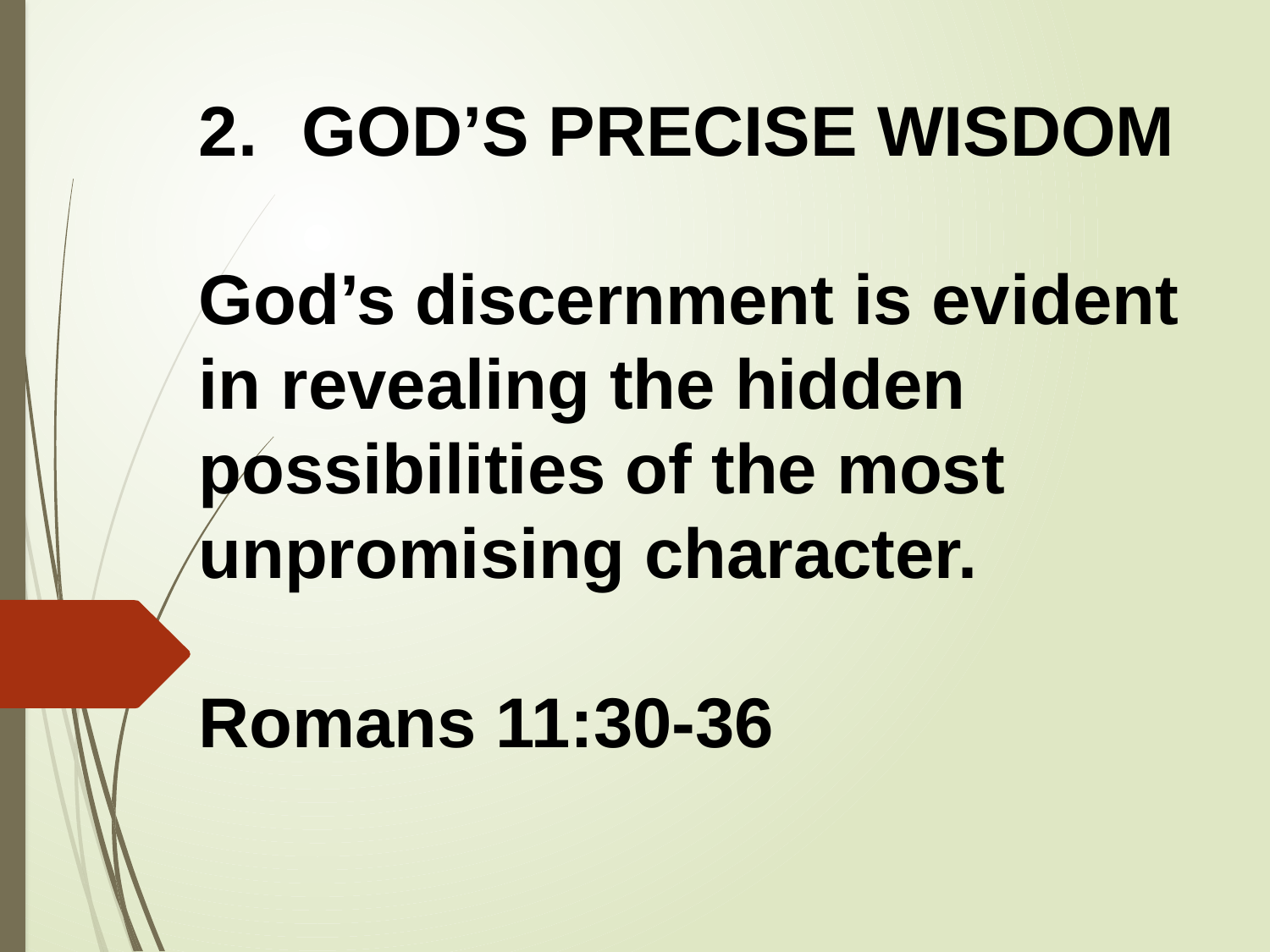

GOD’S PRECISE WISDOM

God’s discernment is evident in revealing the hidden possibilities of the most unpromising character.

Romans 11:30-36